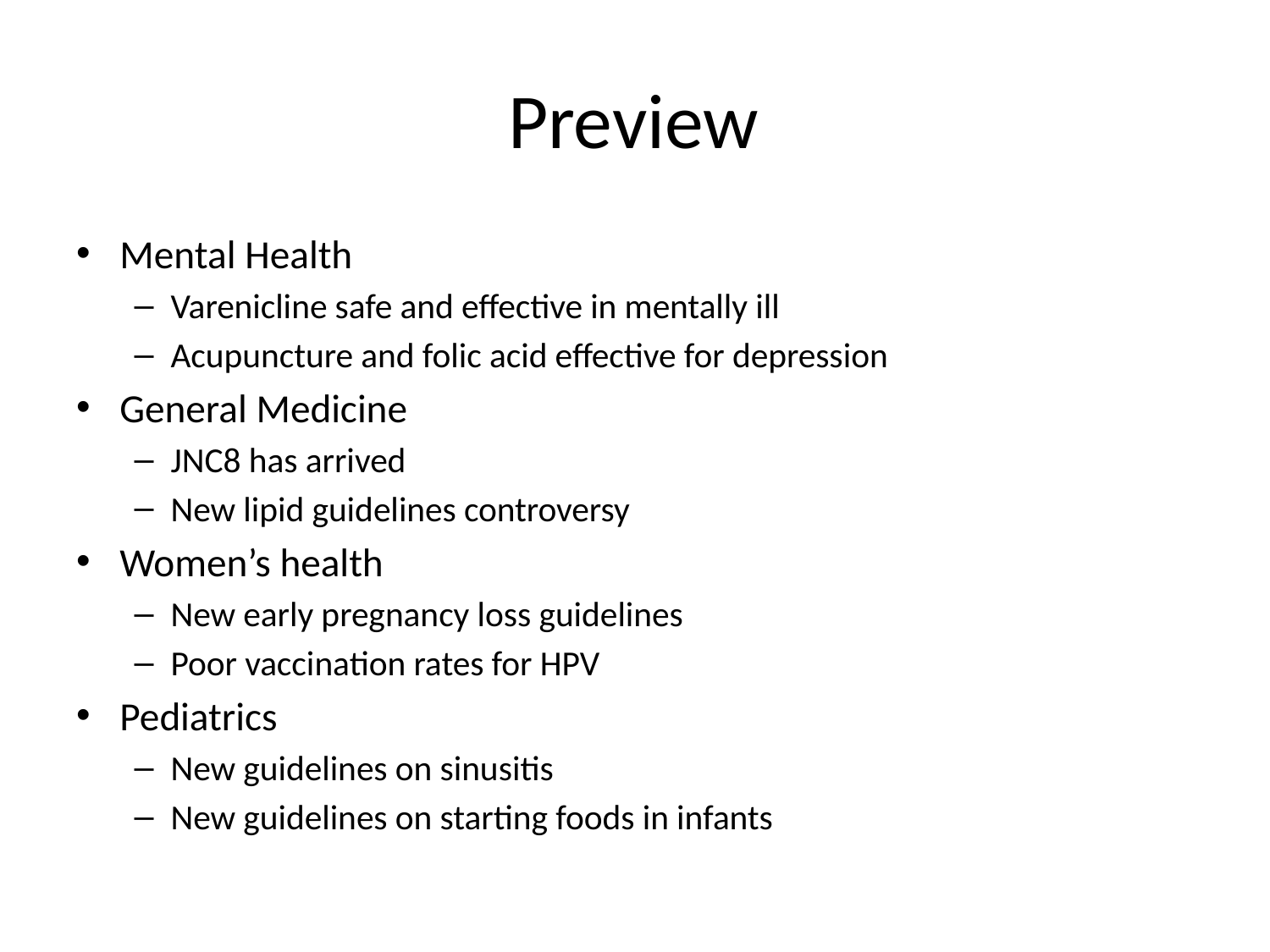

# Preview
Mental Health
Varenicline safe and effective in mentally ill
Acupuncture and folic acid effective for depression
General Medicine
JNC8 has arrived
New lipid guidelines controversy
Women’s health
New early pregnancy loss guidelines
Poor vaccination rates for HPV
Pediatrics
New guidelines on sinusitis
New guidelines on starting foods in infants